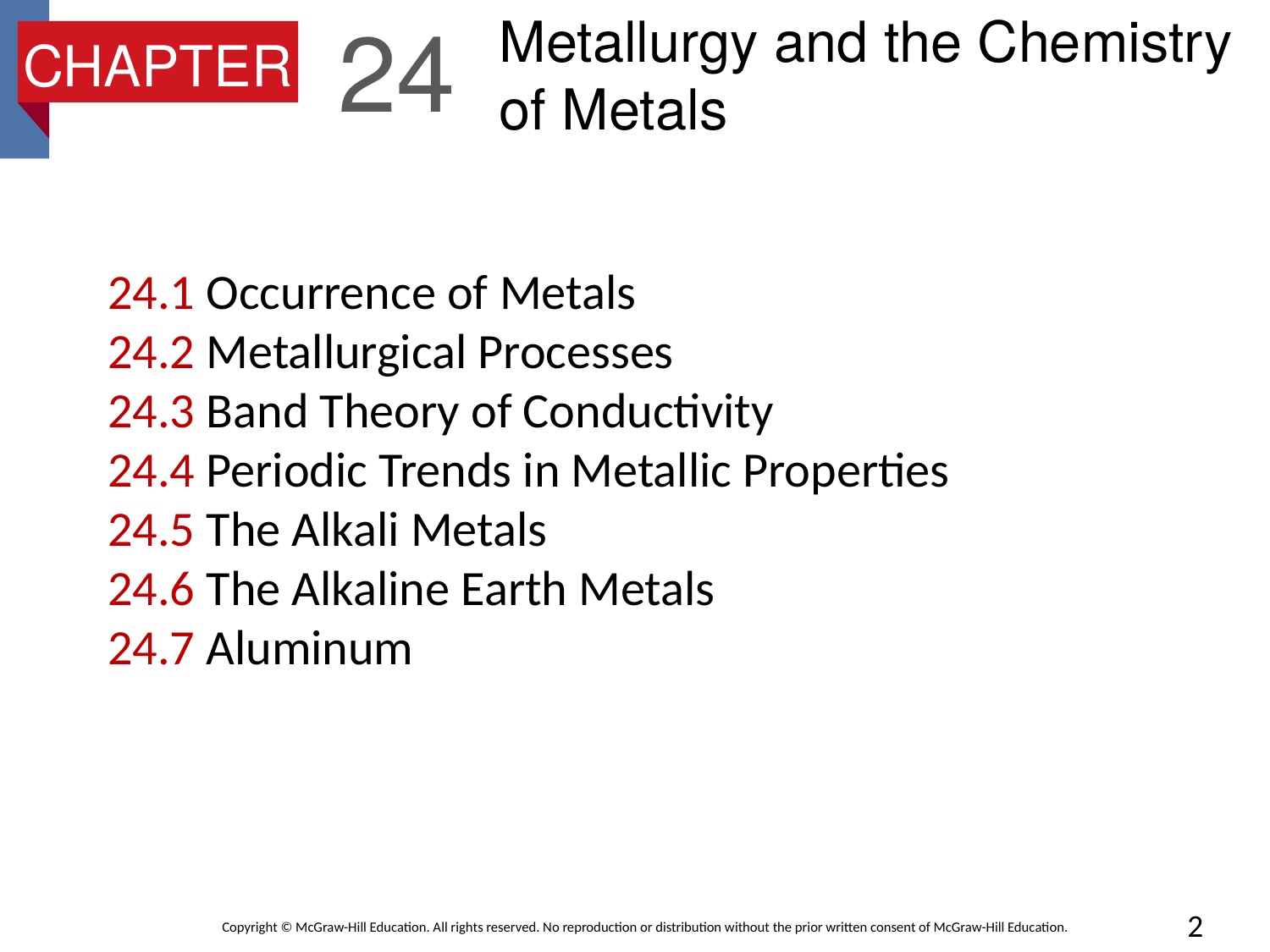

24
# Metallurgy and the Chemistry of Metals
CHAPTER
24.1 Occurrence of Metals
24.2 Metallurgical Processes
24.3 Band Theory of Conductivity
24.4 Periodic Trends in Metallic Properties
24.5 The Alkali Metals
24.6 The Alkaline Earth Metals
24.7 Aluminum